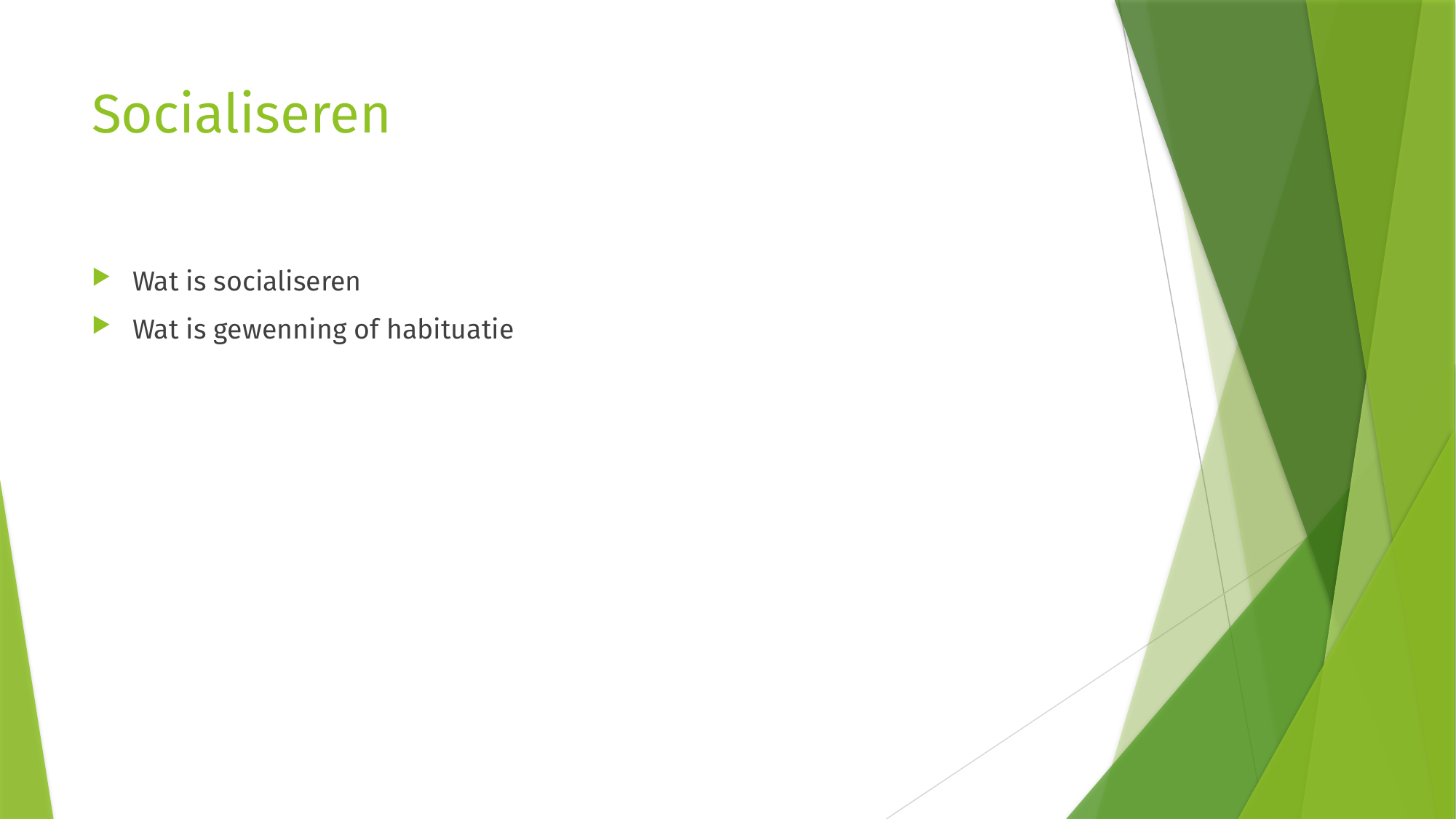

# Socialiseren
Wat is socialiseren
Wat is gewenning of habituatie